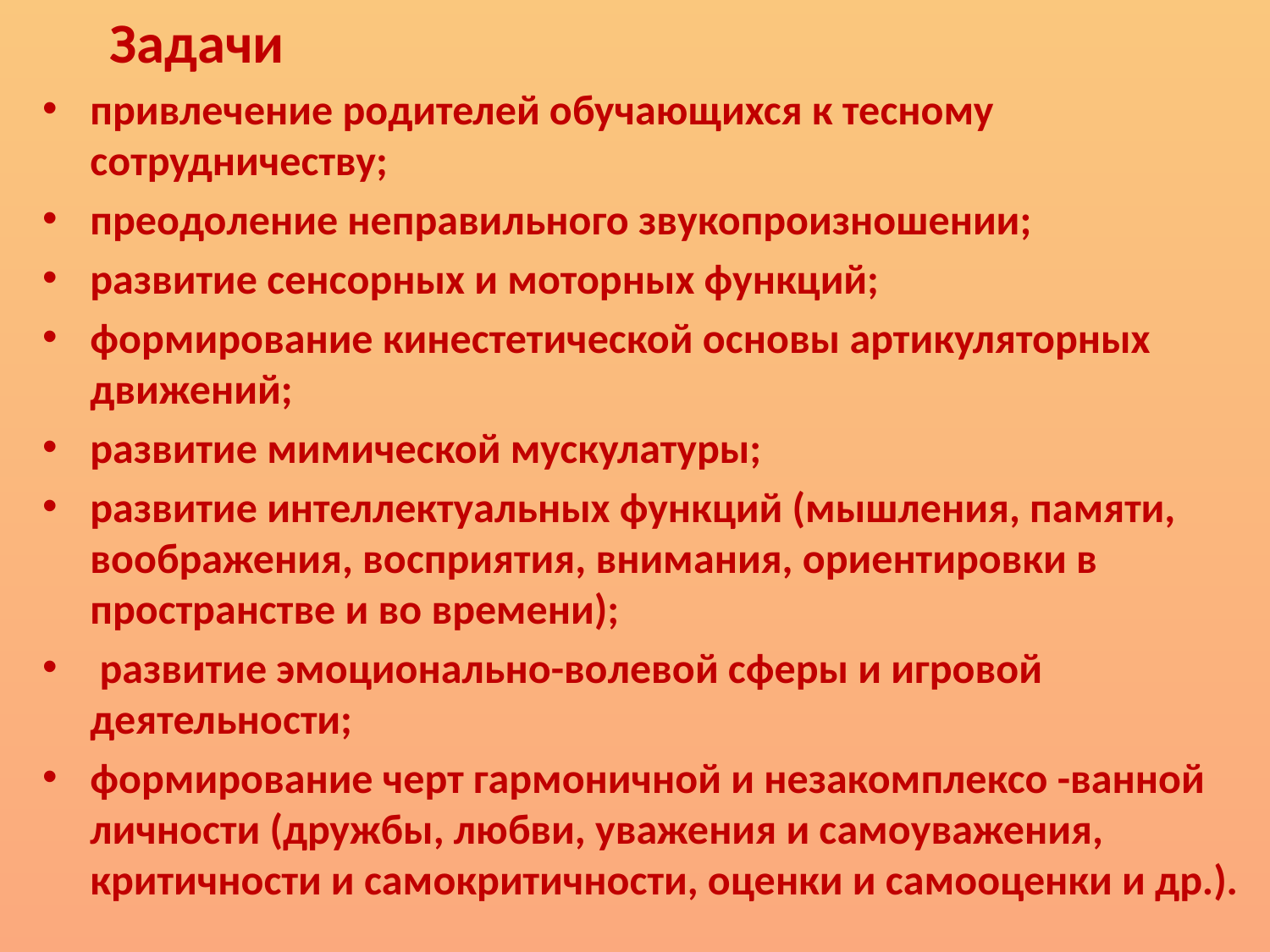

Задачи
привлечение родителей обучающихся к тесному сотрудничеству;
преодоление неправильного звукопроизношении;
развитие сенсорных и моторных функций;
формирование кинестетической основы артикуляторных движений;
развитие мимической мускулатуры;
развитие интеллектуальных функций (мышления, памяти, воображения, восприятия, внимания, ориентировки в пространстве и во времени);
 развитие эмоционально-волевой сферы и игровой деятельности;
формирование черт гармоничной и незакомплексо -ванной личности (дружбы, любви, уважения и самоуважения, критичности и самокритичности, оценки и самооценки и др.).